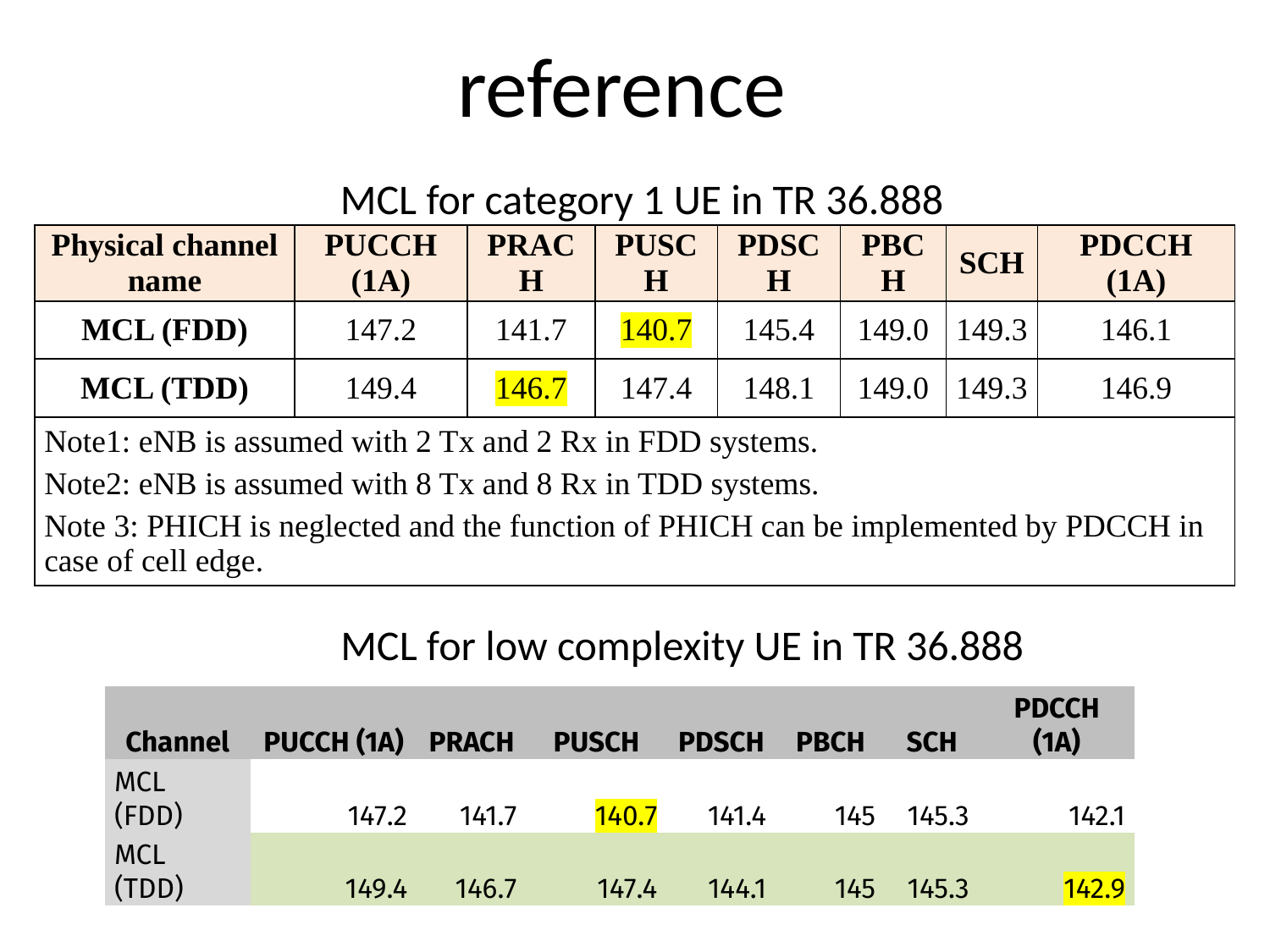

reference
MCL for category 1 UE in TR 36.888
| Physical channel name | PUCCH (1A) | PRACH | PUSCH | PDSCH | PBCH | SCH | PDCCH (1A) |
| --- | --- | --- | --- | --- | --- | --- | --- |
| MCL (FDD) | 147.2 | 141.7 | 140.7 | 145.4 | 149.0 | 149.3 | 146.1 |
| MCL (TDD) | 149.4 | 146.7 | 147.4 | 148.1 | 149.0 | 149.3 | 146.9 |
| Note1: eNB is assumed with 2 Tx and 2 Rx in FDD systems. Note2: eNB is assumed with 8 Tx and 8 Rx in TDD systems. Note 3: PHICH is neglected and the function of PHICH can be implemented by PDCCH in case of cell edge. |  |  |  |  |  |  |  |
MCL for low complexity UE in TR 36.888
| Channel | PUCCH (1A) | PRACH | PUSCH | PDSCH | PBCH | SCH | PDCCH (1A) |
| --- | --- | --- | --- | --- | --- | --- | --- |
| MCL (FDD) | 147.2 | 141.7 | 140.7 | 141.4 | 145 | 145.3 | 142.1 |
| MCL (TDD) | 149.4 | 146.7 | 147.4 | 144.1 | 145 | 145.3 | 142.9 |